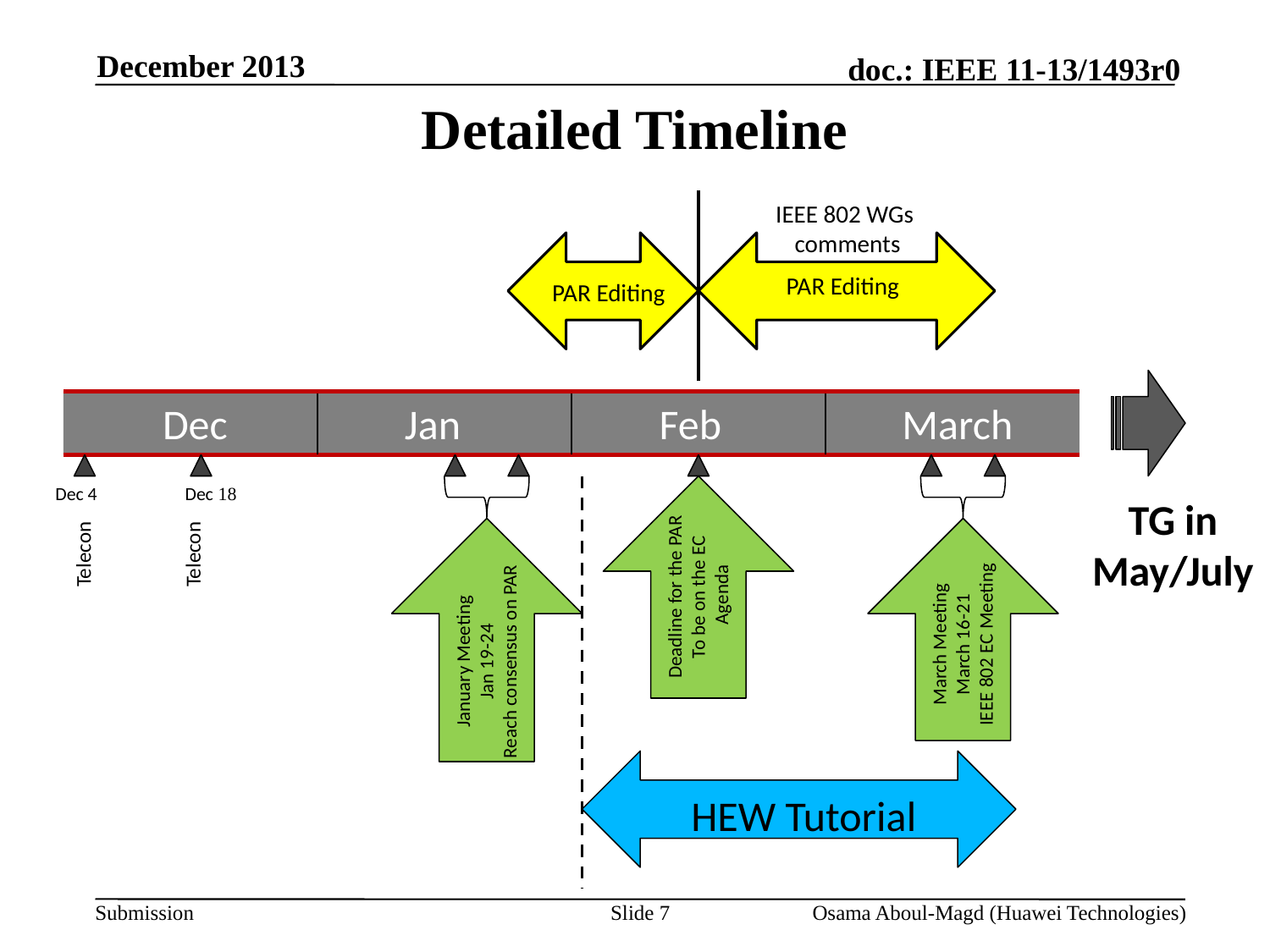

December 2013
# Detailed Timeline
IEEE 802 WGs
comments

PAR Editing
PAR Editing

Dec
Jan
Feb
March

Dec 4
Dec 18
TG in
May/July

Telecon
Telecon

Deadline for the PAR
To be on the EC
Agenda
March Meeting
March 16-21
IEEE 802 EC Meeting
January Meeting
Jan 19-24
Reach consensus on PAR

HEW Tutorial
Slide 7
Osama Aboul-Magd (Huawei Technologies)